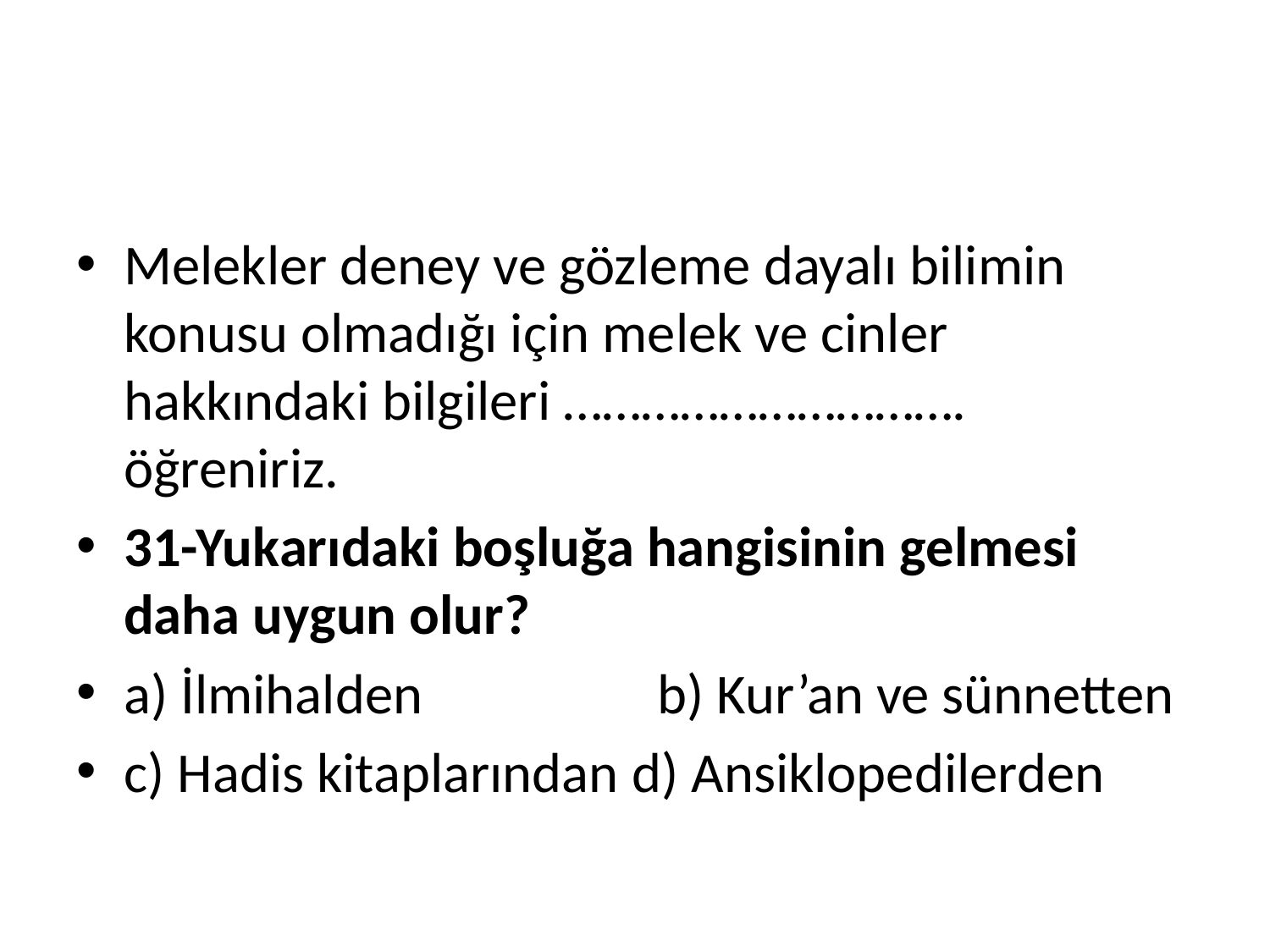

#
Melekler deney ve gözleme dayalı bilimin konusu olmadığı için melek ve cinler hakkındaki bilgileri …………………………. öğreniriz.
31-Yukarıdaki boşluğa hangisinin gelmesi daha uygun olur?
a) İlmihalden 	            b) Kur’an ve sünnetten
c) Hadis kitaplarından	d) Ansiklopedilerden